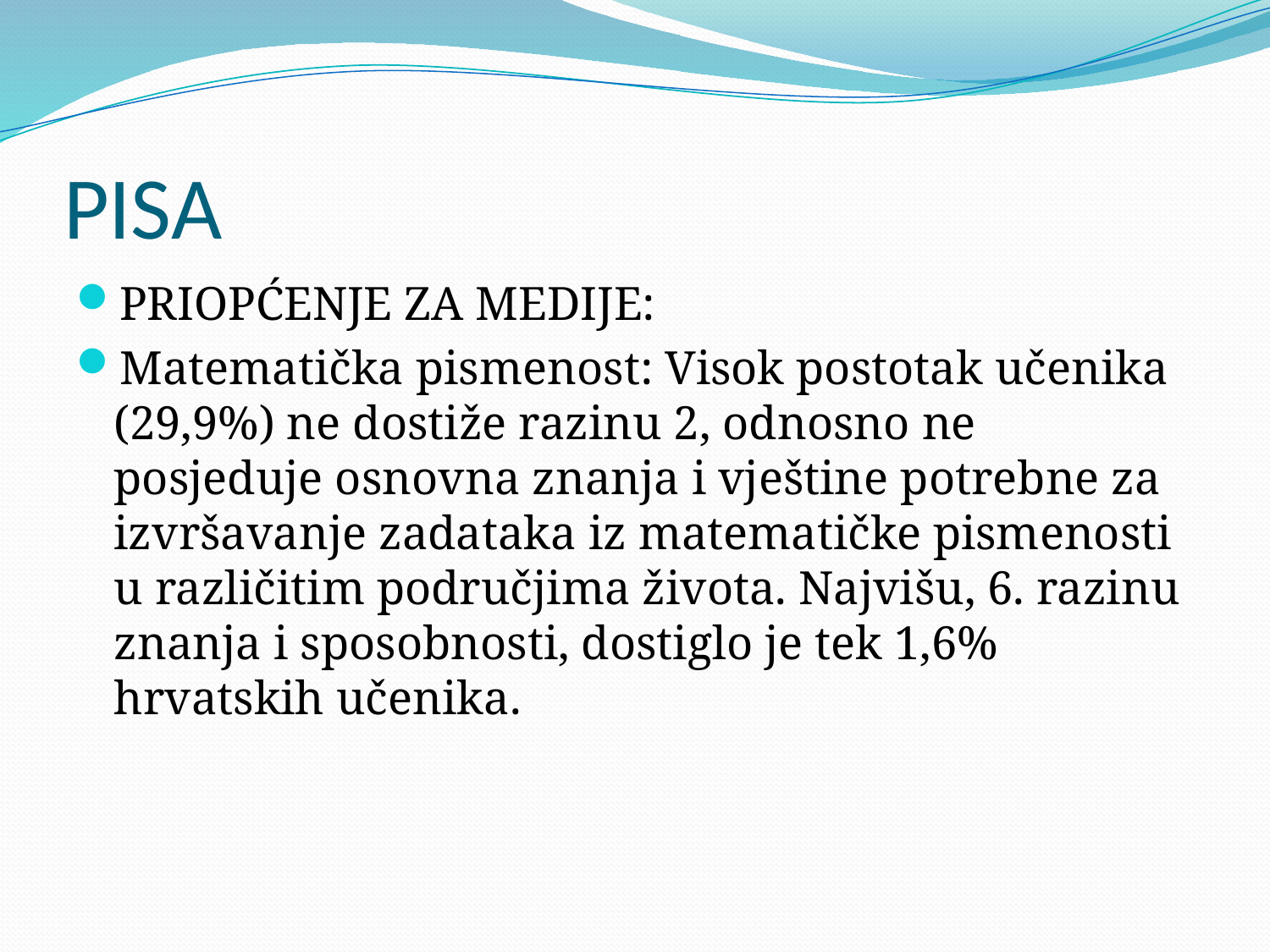

# PISA
PRIOPĆENJE ZA MEDIJE:
Matematička pismenost: Visok postotak učenika (29,9%) ne dostiže razinu 2, odnosno ne posjeduje osnovna znanja i vještine potrebne za izvršavanje zadataka iz matematičke pismenosti u različitim područjima života. Najvišu, 6. razinu znanja i sposobnosti, dostiglo je tek 1,6% hrvatskih učenika.